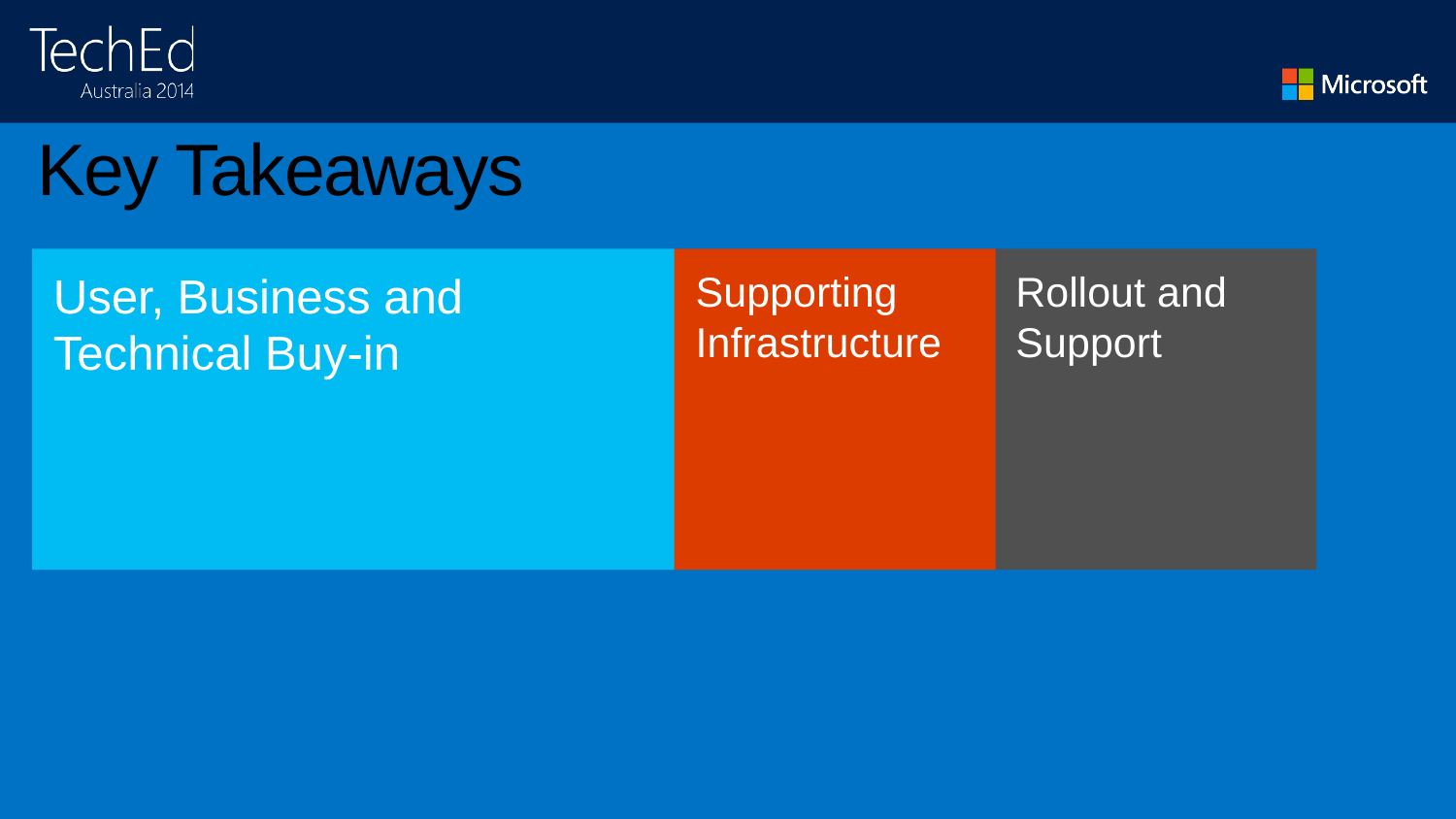

# Key Takeaways
User, Business and
Technical Buy-in
Supporting Infrastructure
Rollout and Support